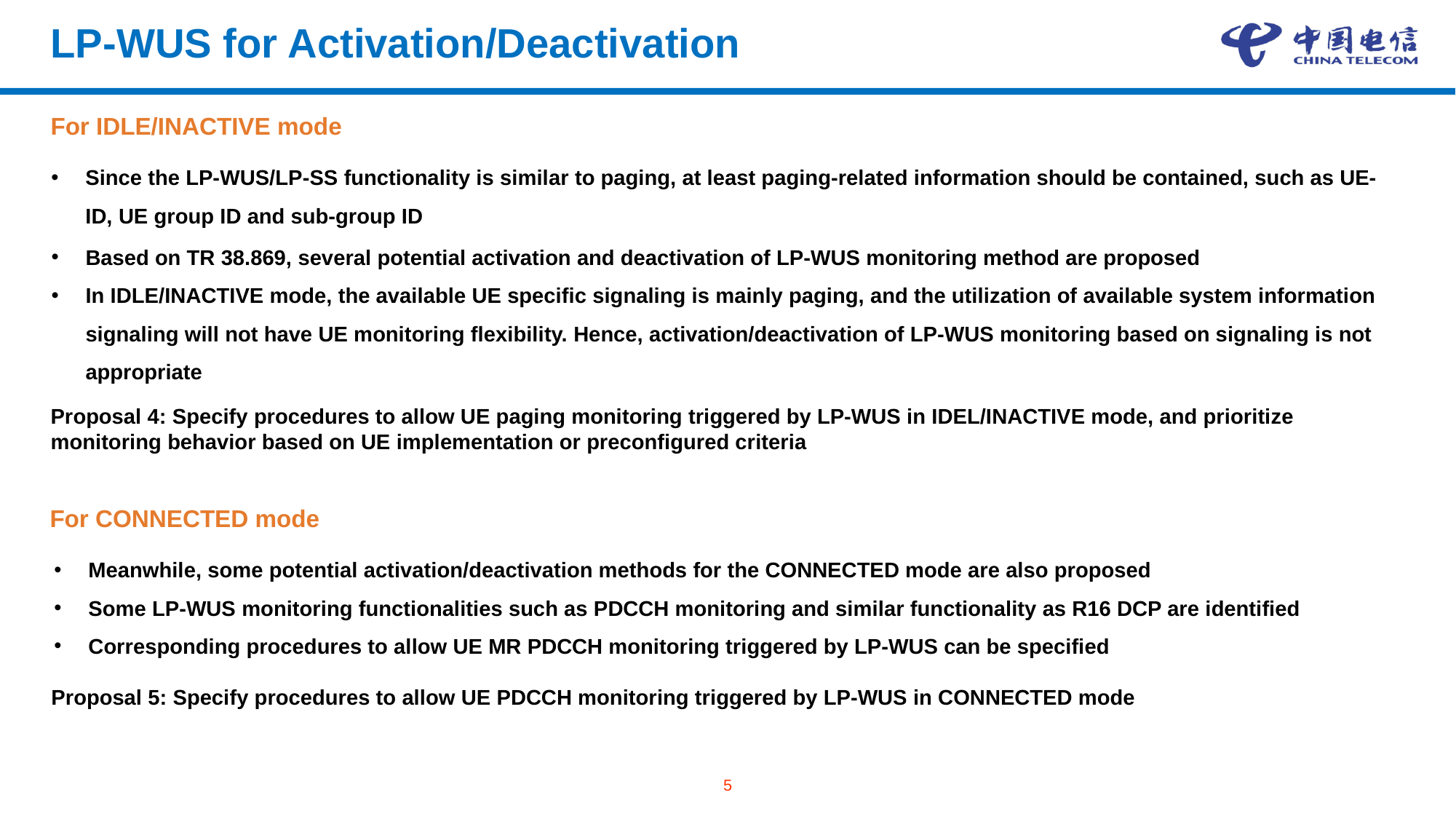

# LP-WUS for Activation/Deactivation
For IDLE/INACTIVE mode
Since the LP-WUS/LP-SS functionality is similar to paging, at least paging-related information should be contained, such as UE-ID, UE group ID and sub-group ID
Based on TR 38.869, several potential activation and deactivation of LP-WUS monitoring method are proposed
In IDLE/INACTIVE mode, the available UE specific signaling is mainly paging, and the utilization of available system information signaling will not have UE monitoring flexibility. Hence, activation/deactivation of LP-WUS monitoring based on signaling is not appropriate
Proposal 4: Specify procedures to allow UE paging monitoring triggered by LP-WUS in IDEL/INACTIVE mode, and prioritize monitoring behavior based on UE implementation or preconfigured criteria
For CONNECTED mode
Meanwhile, some potential activation/deactivation methods for the CONNECTED mode are also proposed
Some LP-WUS monitoring functionalities such as PDCCH monitoring and similar functionality as R16 DCP are identified
Corresponding procedures to allow UE MR PDCCH monitoring triggered by LP-WUS can be specified
Proposal 5: Specify procedures to allow UE PDCCH monitoring triggered by LP-WUS in CONNECTED mode
5